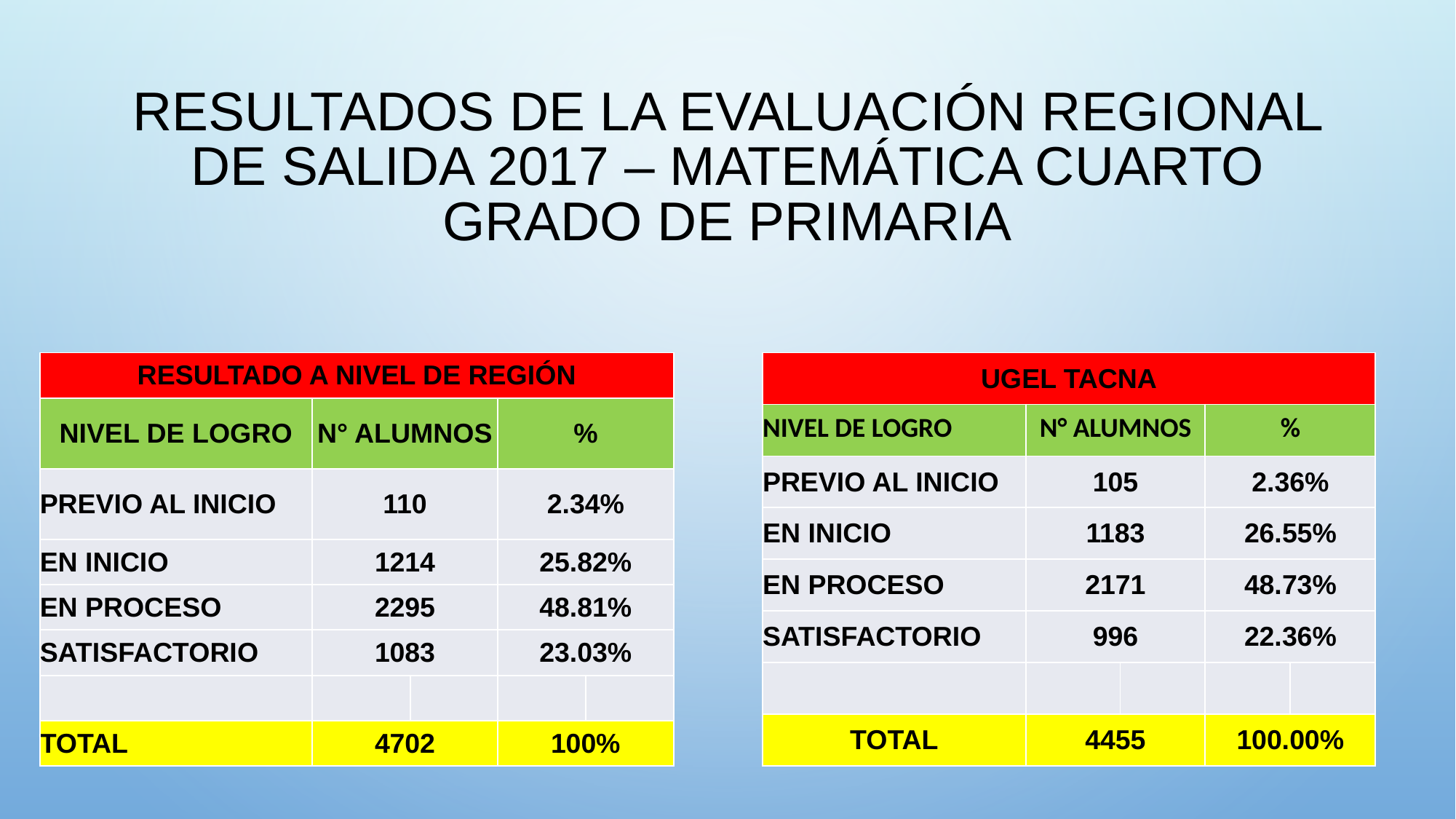

# RESULTADOS DE LA EVALUACIÓN REGIONAL DE SALIDA 2017 – MATEMÁTICA CUARTO GRADO DE PRIMARIA
| RESULTADO A NIVEL DE REGIÓN |  |  |  |  |
| --- | --- | --- | --- | --- |
| NIVEL DE LOGRO | N° ALUMNOS |  | % |  |
| PREVIO AL INICIO | 110 |  | 2.34% |  |
| EN INICIO | 1214 |  | 25.82% |  |
| EN PROCESO | 2295 |  | 48.81% |  |
| SATISFACTORIO | 1083 |  | 23.03% |  |
|  |  |  |  |  |
| TOTAL | 4702 |  | 100% |  |
| UGEL TACNA |  |  |  |  |
| --- | --- | --- | --- | --- |
| NIVEL DE LOGRO | N° ALUMNOS |  | % |  |
| PREVIO AL INICIO | 105 |  | 2.36% |  |
| EN INICIO | 1183 |  | 26.55% |  |
| EN PROCESO | 2171 |  | 48.73% |  |
| SATISFACTORIO | 996 |  | 22.36% |  |
|  |  |  |  |  |
| TOTAL | 4455 |  | 100.00% |  |